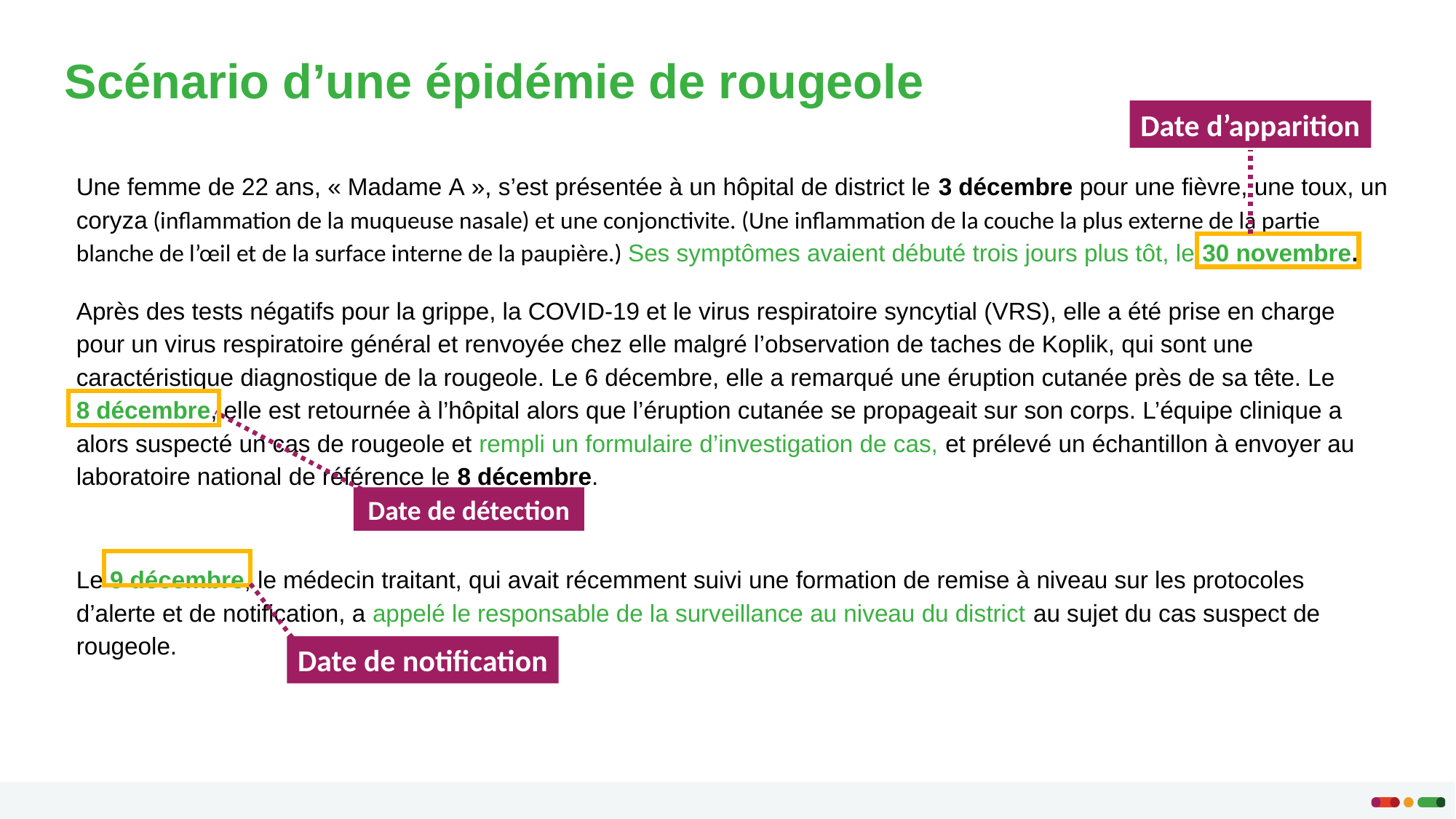

# Scénario d’une épidémie de rougeole
Date d’apparition
Une femme de 22 ans, « Madame A », s’est présentée à un hôpital de district le 3 décembre pour une fièvre, une toux, un coryza (inflammation de la muqueuse nasale) et une conjonctivite. (Une inflammation de la couche la plus externe de la partie blanche de l’œil et de la surface interne de la paupière.) Ses symptômes avaient débuté trois jours plus tôt, le 30 novembre.

Après des tests négatifs pour la grippe, la COVID-19 et le virus respiratoire syncytial (VRS), elle a été prise en charge pour un virus respiratoire général et renvoyée chez elle malgré l’observation de taches de Koplik, qui sont une caractéristique diagnostique de la rougeole. Le 6 décembre, elle a remarqué une éruption cutanée près de sa tête. Le 8 décembre, elle est retournée à l’hôpital alors que l’éruption cutanée se propageait sur son corps. L’équipe clinique a alors suspecté un cas de rougeole et rempli un formulaire d’investigation de cas, et prélevé un échantillon à envoyer au laboratoire national de référence le 8 décembre.

Le 9 décembre, le médecin traitant, qui avait récemment suivi une formation de remise à niveau sur les protocoles d’alerte et de notification, a appelé le responsable de la surveillance au niveau du district au sujet du cas suspect de rougeole.

Date de détection

Date de notification